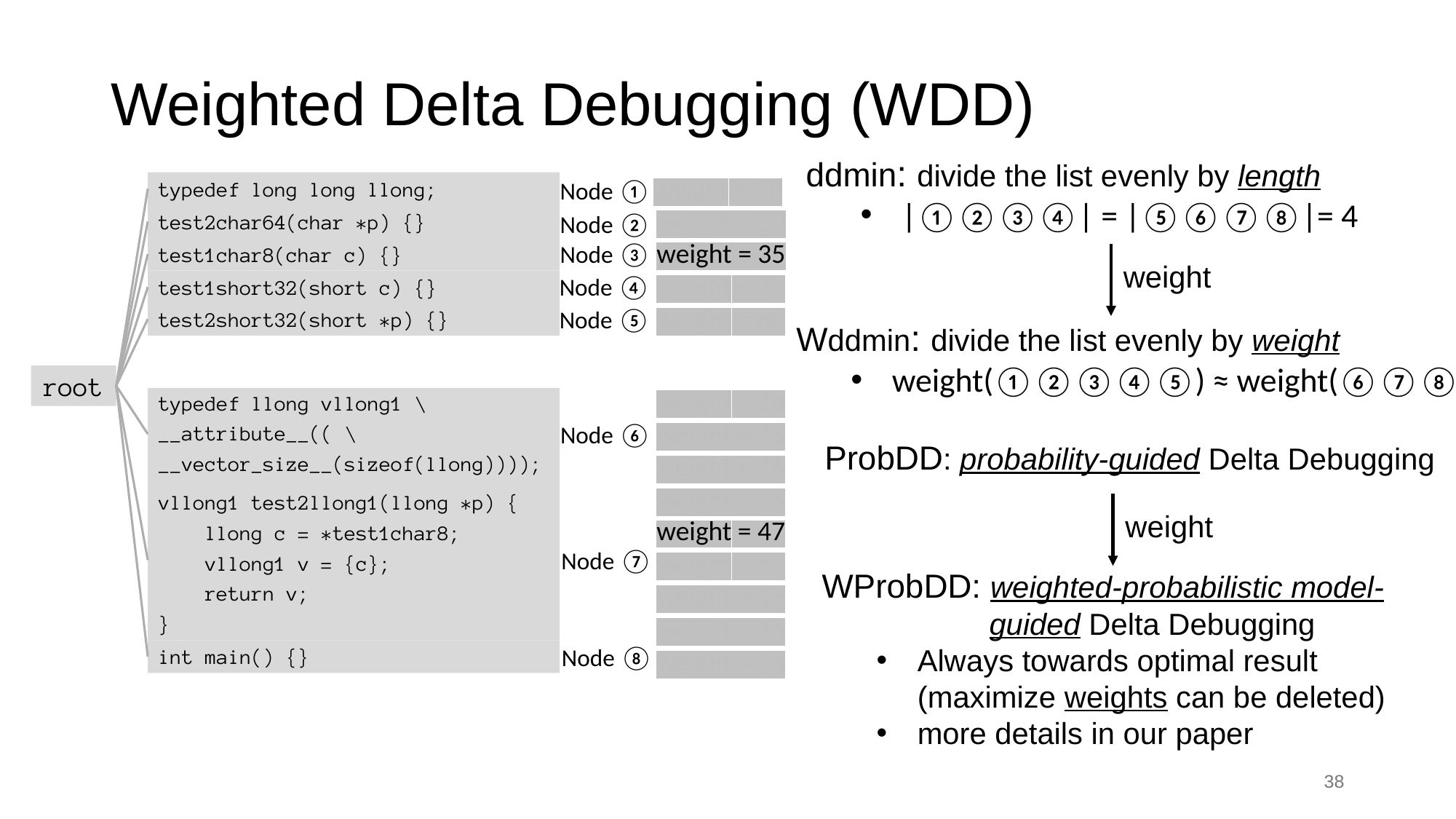

Weighted Delta Debugging (WDD)
ddmin: divide the list evenly by length
|①②③④| = |⑤⑥⑦⑧|= 4
weight = 50
Node ①
typedef long long llong;
weight = 80
Node ②
test2char64(char *p) {}
weight = 35
Node ③
test1char8(char c) {}
weight
weight = 70
Node ④
test1short32(short c) {}
weight = 80
Node ⑤
test2short32(short *p) {}
Wddmin: divide the list evenly by weight
weight(①②③④⑤) ≈ weight(⑥⑦⑧)
root
weight = 16
weight = 16
weight = 16
weight = 16
typedef llong vllong1 \
__attribute__(( \
__vector_size__(sizeof(llong))));
Node ⑥
ProbDD: probability-guided Delta Debugging
vllong1 test2llong1(llong *p) {
    llong c = *test1char8;
    vllong1 v = {c};
    return v;
}
weight
weight = 47
Node ⑦
weight = 60
weight = 16
weight = 16
weight = 16
WProbDD: weighted-probabilistic model-
                    guided Delta Debugging
Always towards optimal result (maximize weights can be deleted)
more details in our paper
Node ⑧
int main() {}
38